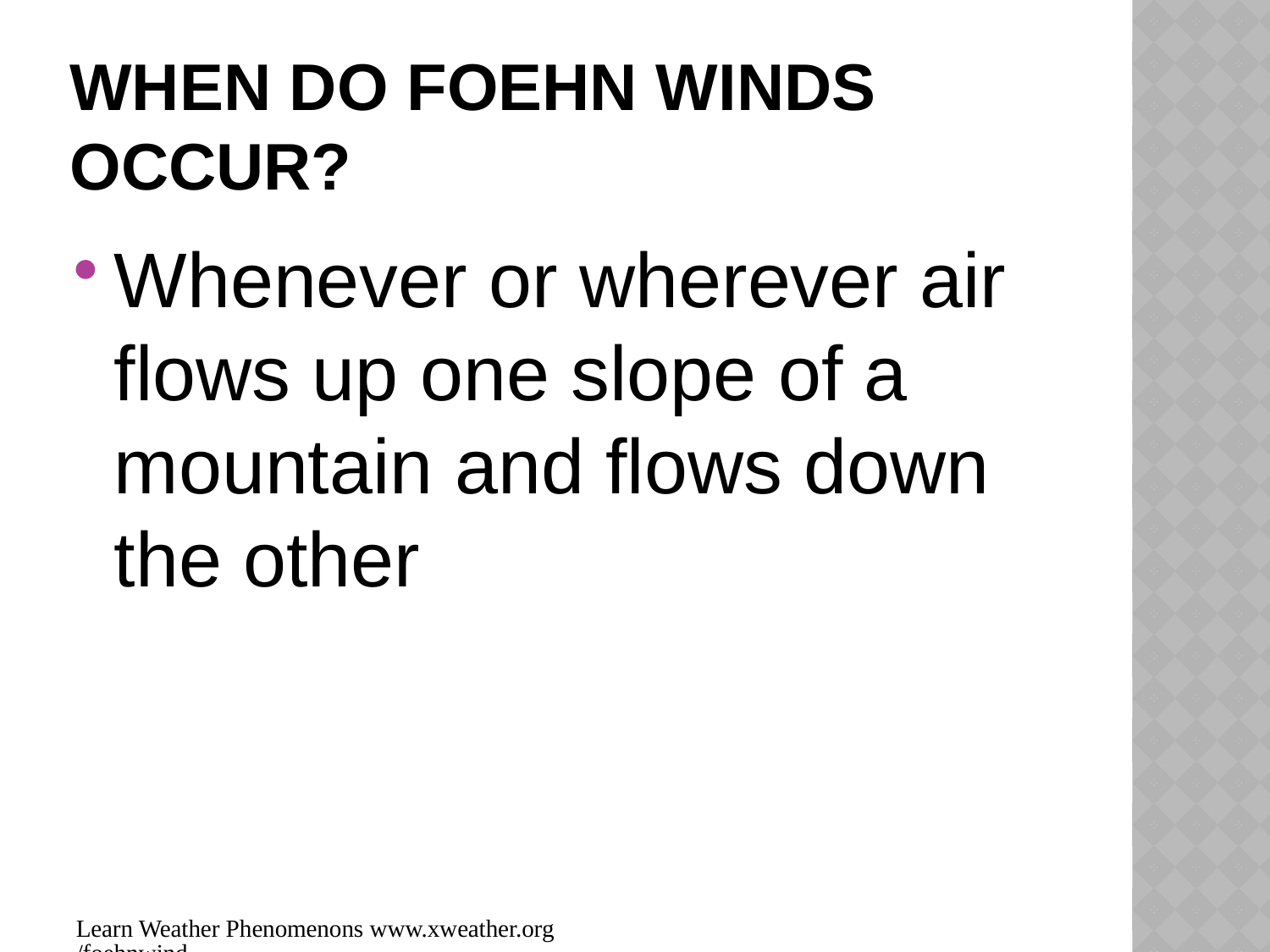

# When do foehn winds occur?
Whenever or wherever air flows up one slope of a mountain and flows down the other
Learn Weather Phenomenons www.xweather.org/foehnwind